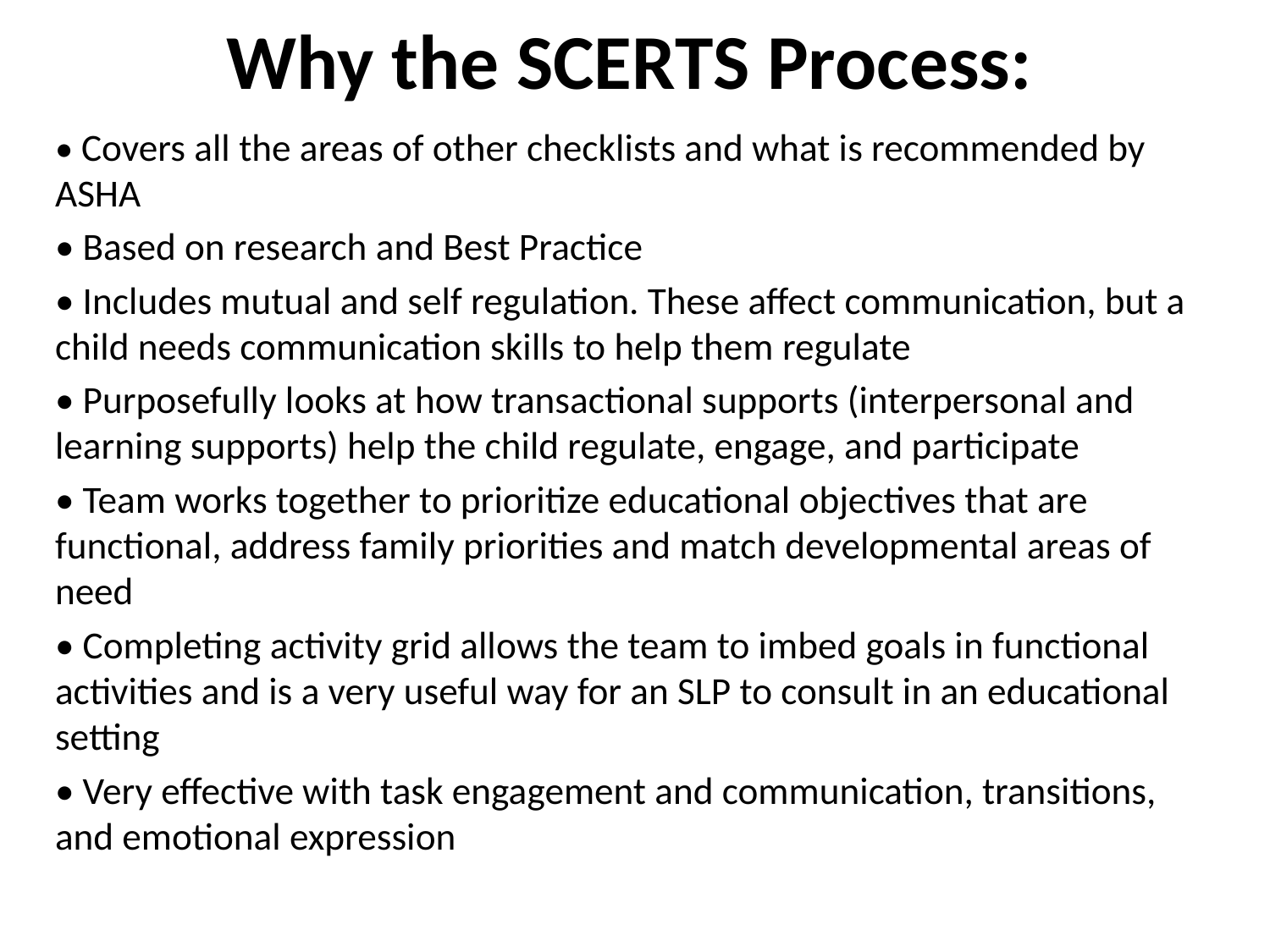

# Why the SCERTS Process:
• Covers all the areas of other checklists and what is recommended by ASHA
• Based on research and Best Practice
• Includes mutual and self regulation. These affect communication, but a child needs communication skills to help them regulate
• Purposefully looks at how transactional supports (interpersonal and learning supports) help the child regulate, engage, and participate
• Team works together to prioritize educational objectives that are functional, address family priorities and match developmental areas of need
• Completing activity grid allows the team to imbed goals in functional activities and is a very useful way for an SLP to consult in an educational setting
• Very effective with task engagement and communication, transitions, and emotional expression